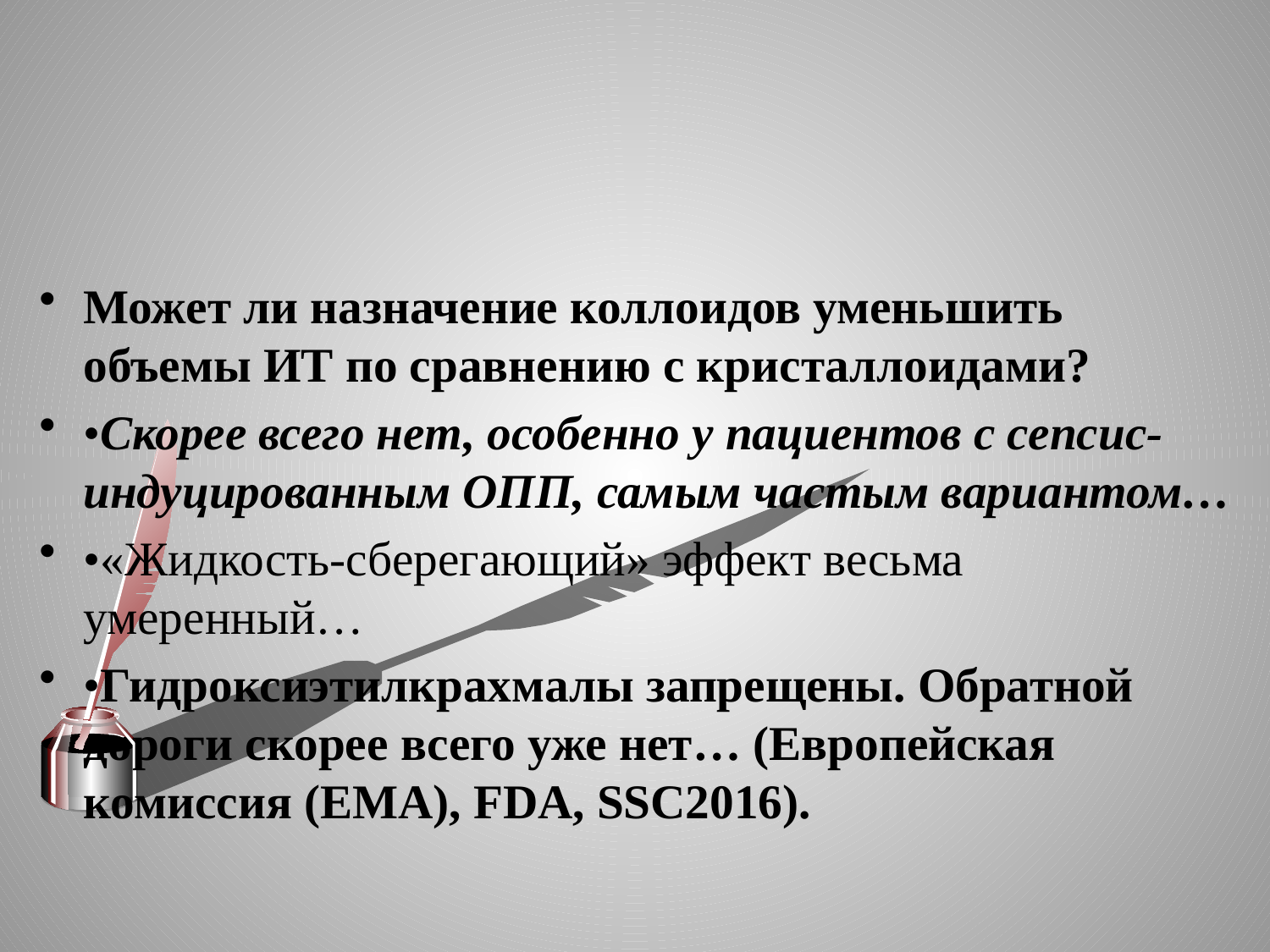

#

Может ли назначение коллоидов уменьшить объемы ИТ по сравнению с кристаллоидами?
•Скорее всего нет, особенно у пациентов с сепсис-индуцированным ОПП, самым частым вариантом…
•«Жидкость-сберегающий» эффект весьма умеренный…
•Гидроксиэтилкрахмалы запрещены. Обратной дороги скорее всего уже нет… (Европейская комиссия (EMA), FDA, SSC2016).